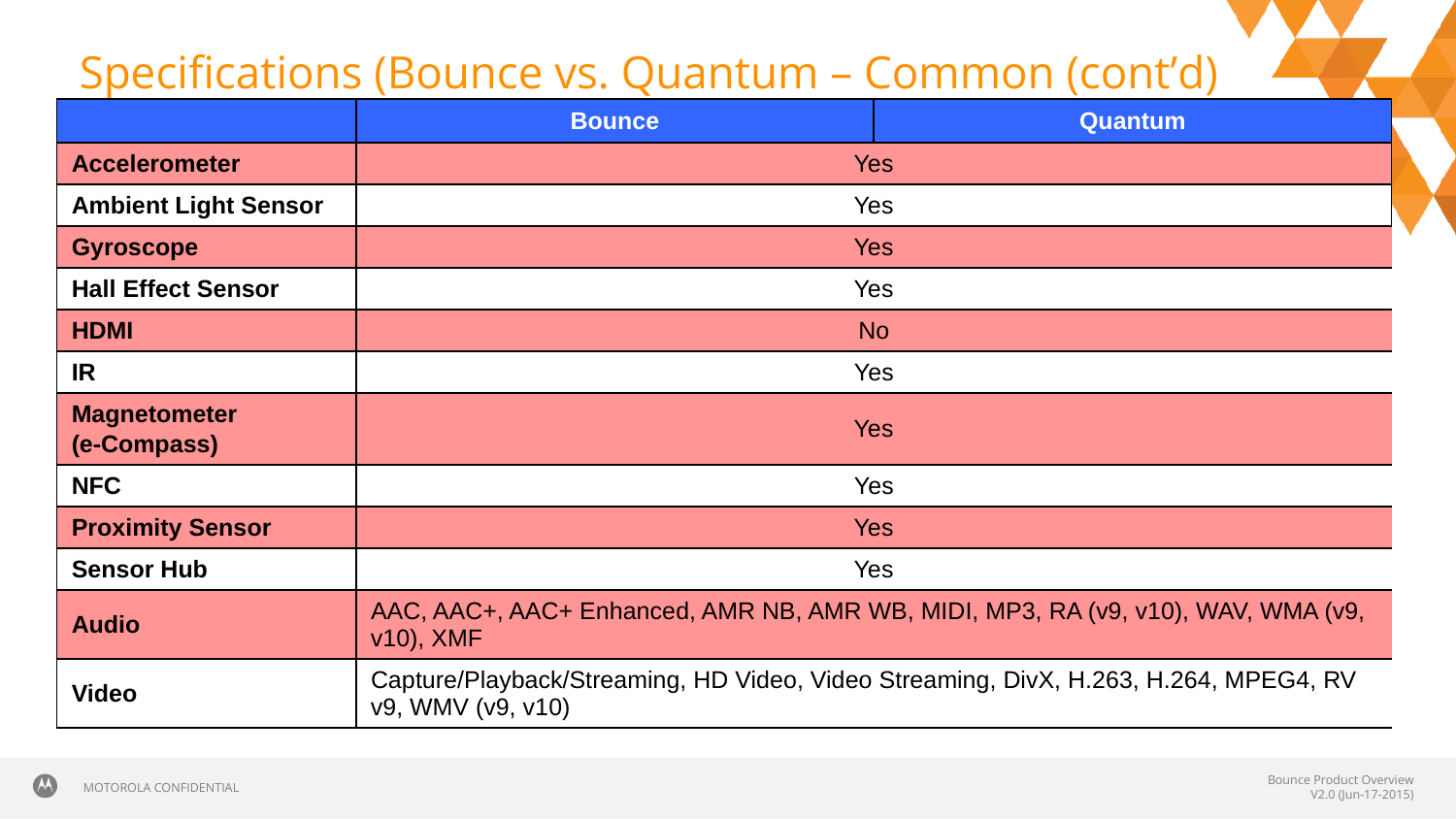

# Specifications (Bounce vs. Quantum – Common (cont’d)
|  | Bounce | Quantum |
| --- | --- | --- |
| Accelerometer | Yes |  |
| Ambient Light Sensor | Yes |  |
| Gyroscope | Yes |  |
| Hall Effect Sensor | Yes |  |
| HDMI | No |  |
| IR | Yes |  |
| Magnetometer (e-Compass) | Yes |  |
| NFC | Yes |  |
| Proximity Sensor | Yes |  |
| Sensor Hub | Yes |  |
| Audio | AAC, AAC+, AAC+ Enhanced, AMR NB, AMR WB, MIDI, MP3, RA (v9, v10), WAV, WMA (v9, v10), XMF |  |
| Video | Capture/Playback/Streaming, HD Video, Video Streaming, DivX, H.263, H.264, MPEG4, RV v9, WMV (v9, v10) |  |